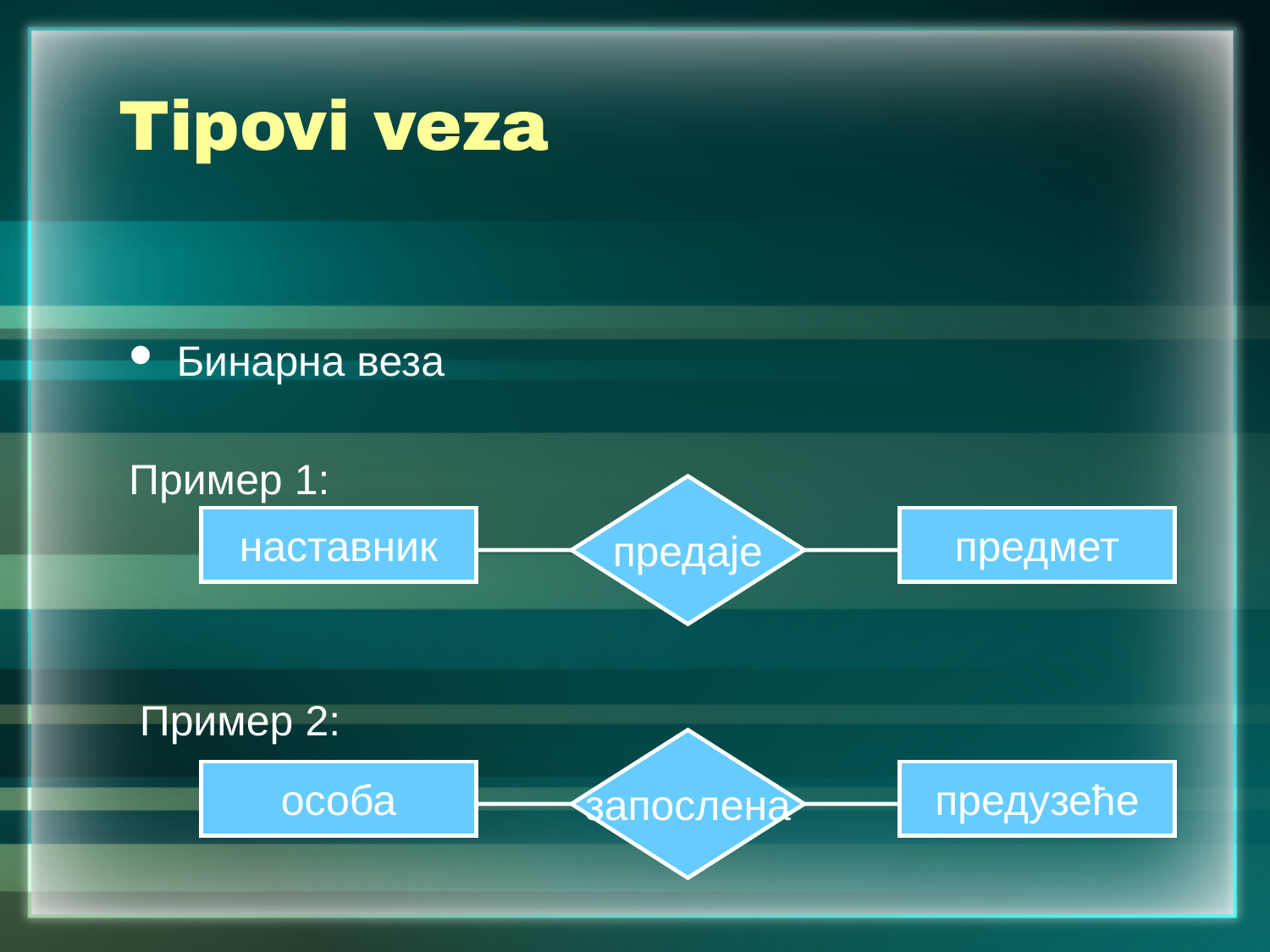

Tipovi veza
Бинарна веза

Пример 1:
предаје
наставник
предмет

Пример 2:

запослена
особа
предузеће